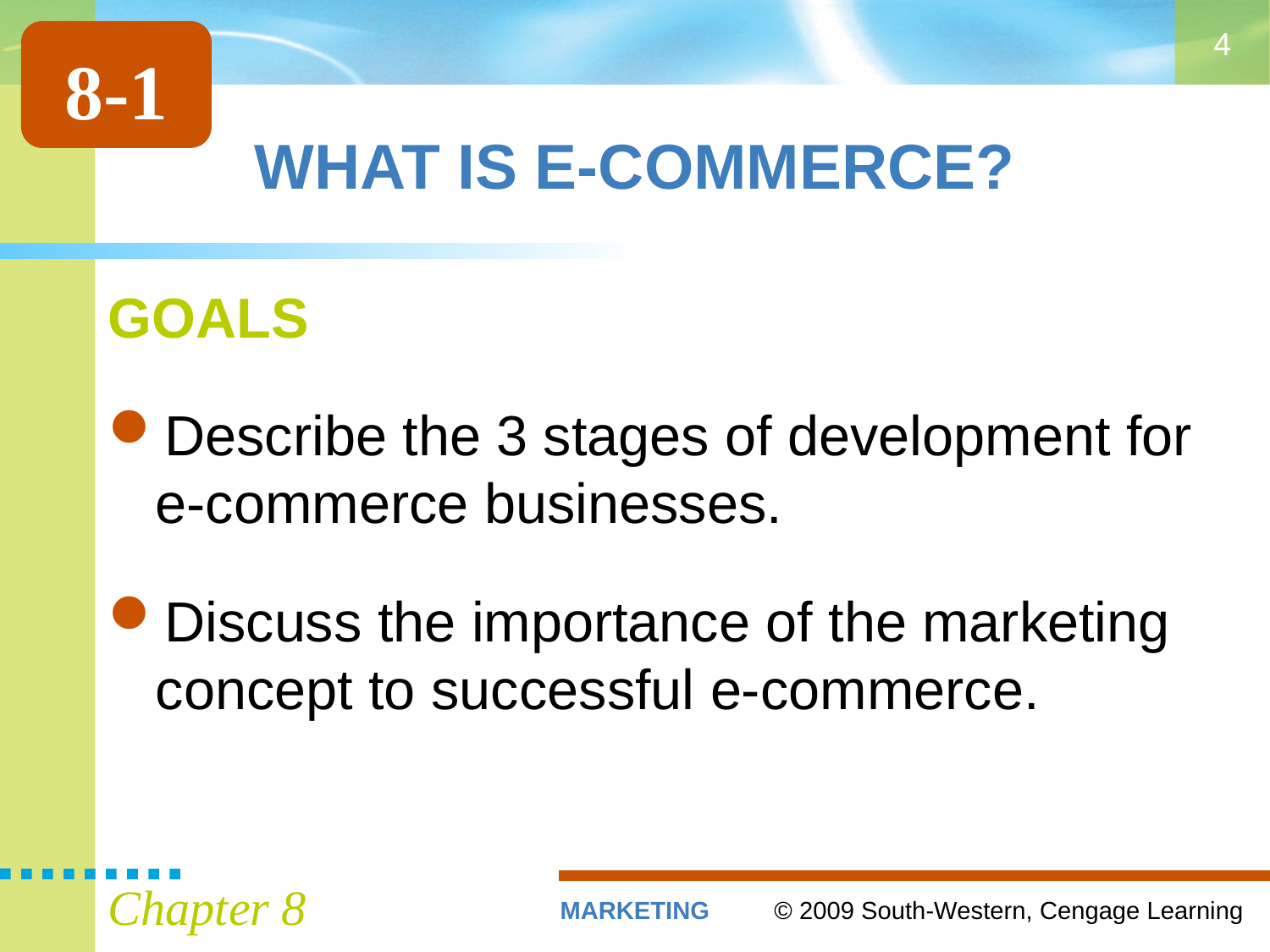

4
8-1
# WHAT IS E-COMMERCE?
GOALS

Describe the 3 stages of development for e-commerce businesses.

Discuss the importance of the marketing concept to successful e-commerce.
Chapter 8